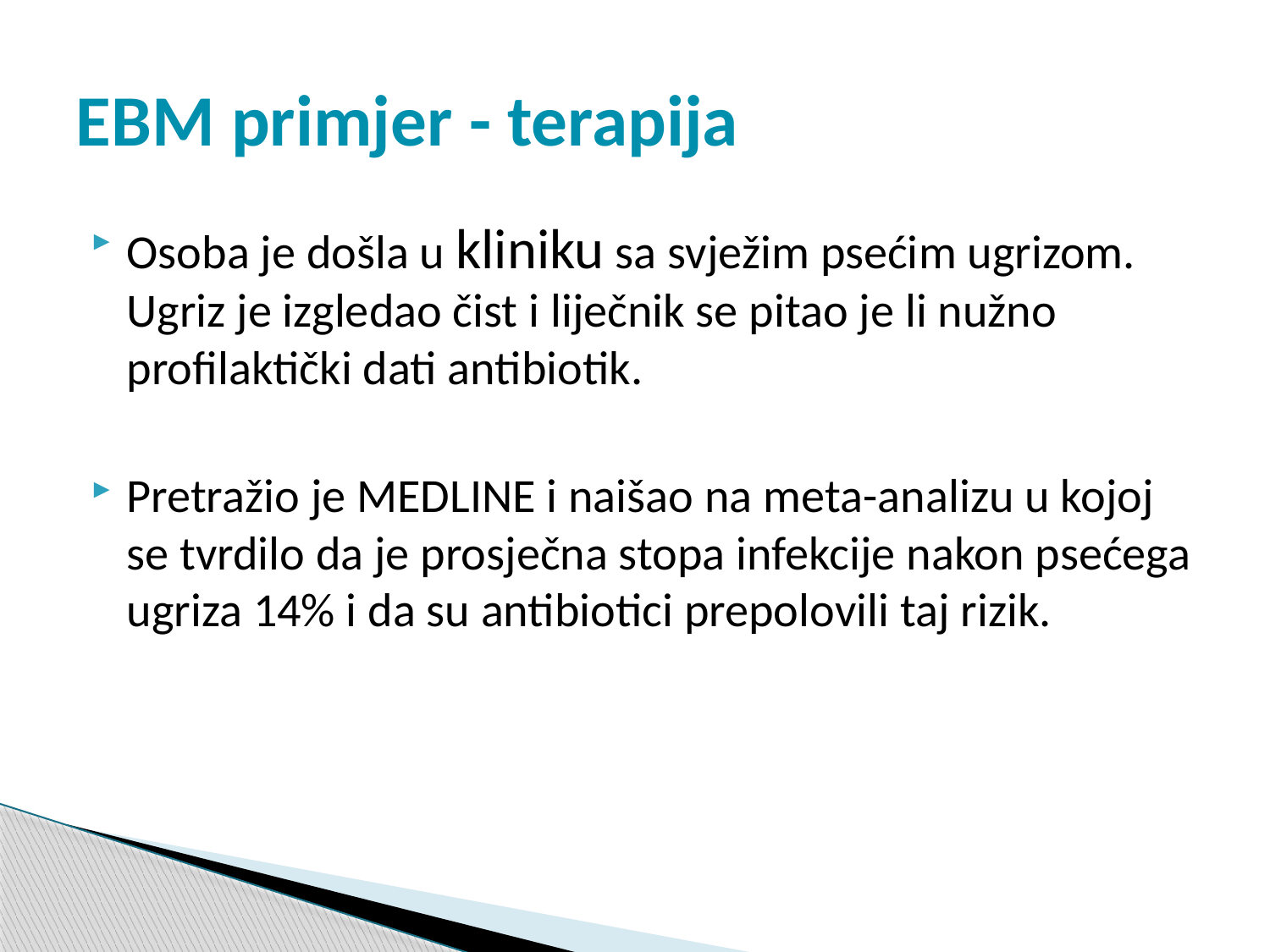

# EBM primjer - terapija
Osoba je došla u kliniku sa svježim psećim ugrizom. Ugriz je izgledao čist i liječnik se pitao je li nužno profilaktički dati antibiotik.

Pretražio je MEDLINE i naišao na meta-analizu u kojoj se tvrdilo da je prosječna stopa infekcije nakon psećega ugriza 14% i da su antibiotici prepolovili taj rizik.